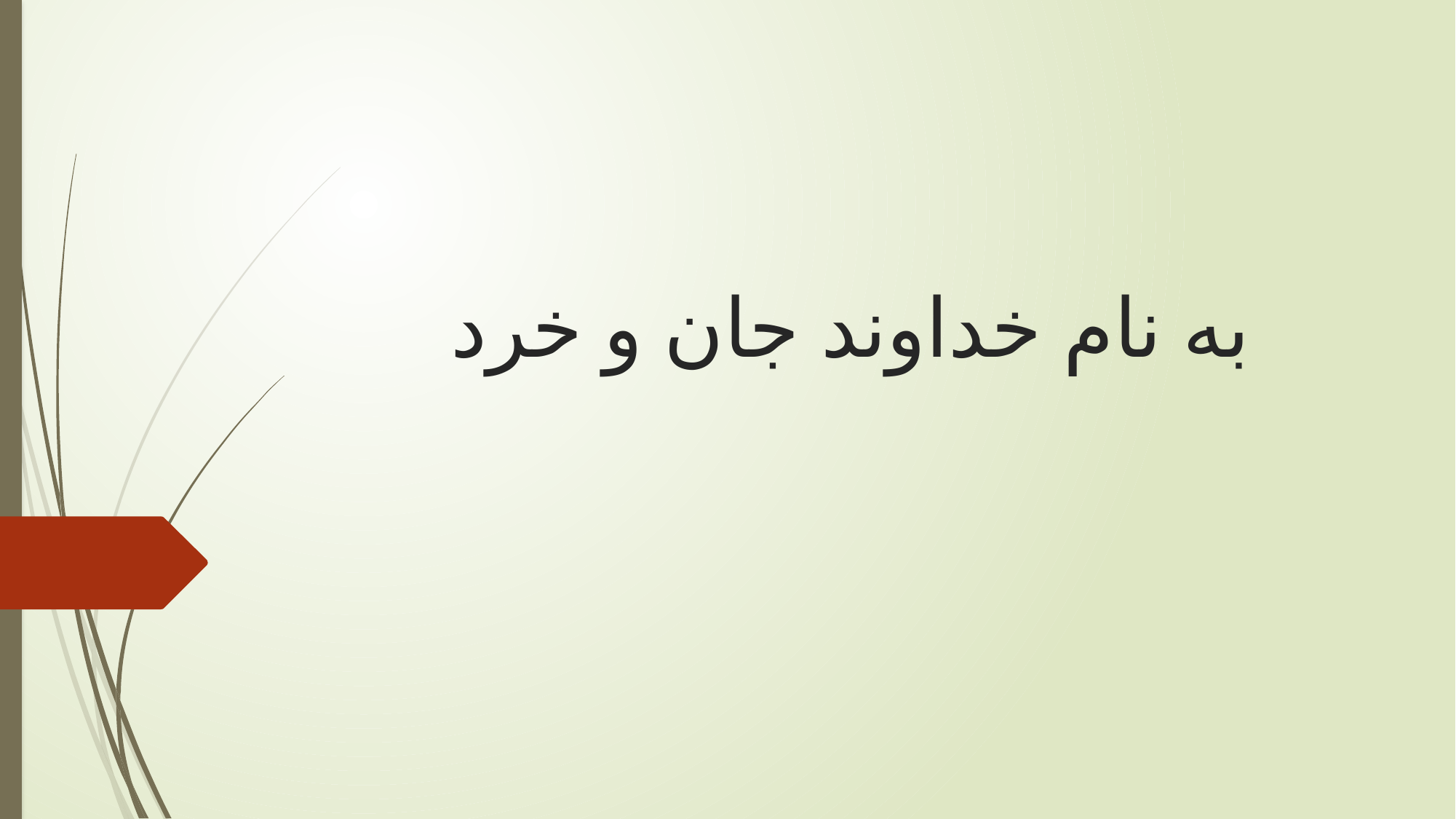

# به نام خداوند جان و خرد